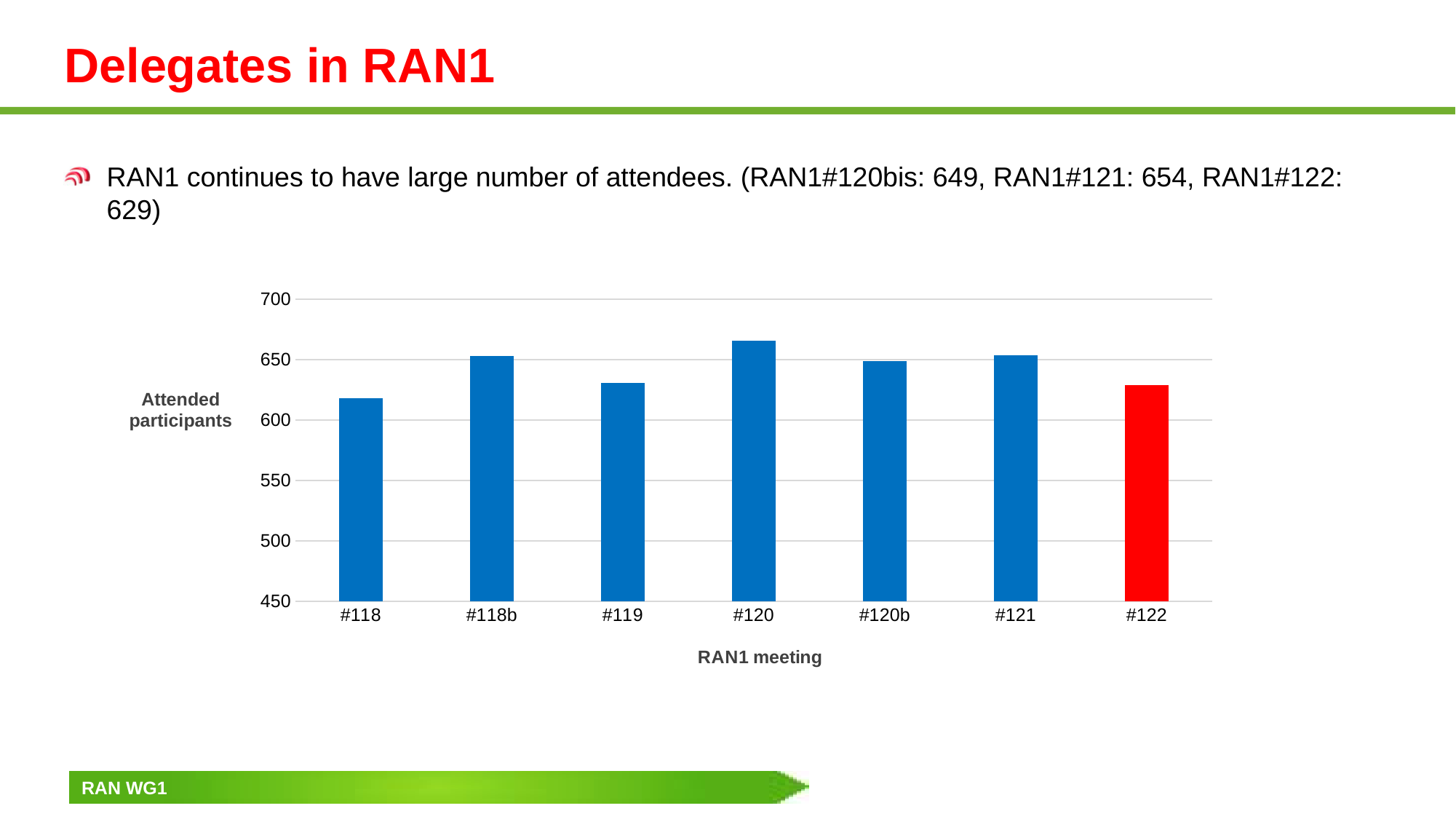

# Delegates in RAN1
RAN1 continues to have large number of attendees. (RAN1#120bis: 649, RAN1#121: 654, RAN1#122: 629)

### Chart: RAN1 meeting

| Category | Attended participants |
|---|---|
| #118 | 618.0 |
| #118b | 653.0 |
| #119 | 631.0 |
| #120 | 666.0 |
| #120b | 649.0 |
| #121 | 654.0 |
| #122 | 629.0 |
Attended
participants